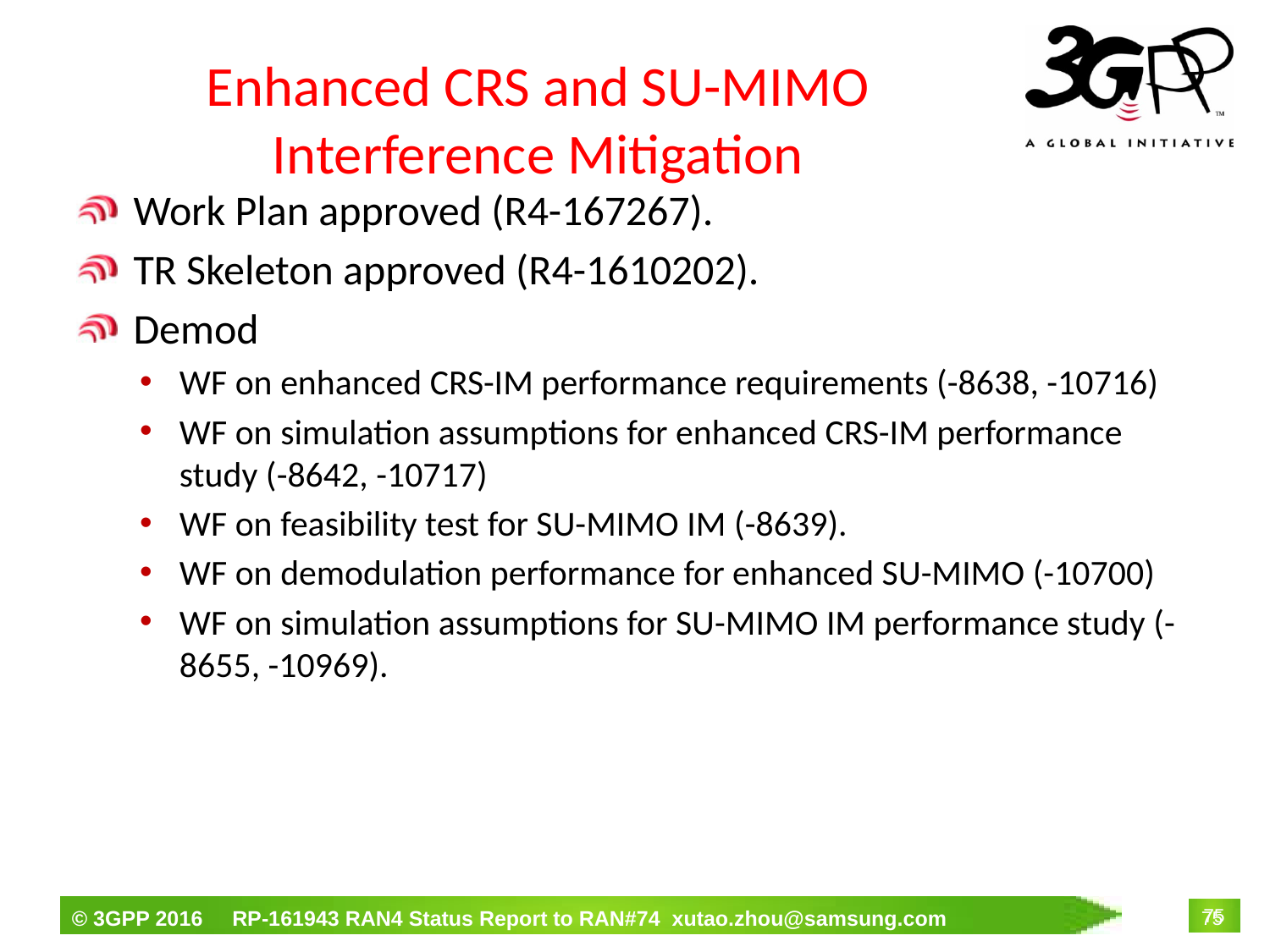

# Enhanced CRS and SU-MIMO Interference Mitigation
 Work Plan approved (R4-167267).
 TR Skeleton approved (R4-1610202).
 Demod
WF on enhanced CRS-IM performance requirements (-8638, -10716)
WF on simulation assumptions for enhanced CRS-IM performance study (-8642, -10717)
WF on feasibility test for SU-MIMO IM (-8639).
WF on demodulation performance for enhanced SU-MIMO (-10700)
WF on simulation assumptions for SU-MIMO IM performance study (-8655, -10969).

75